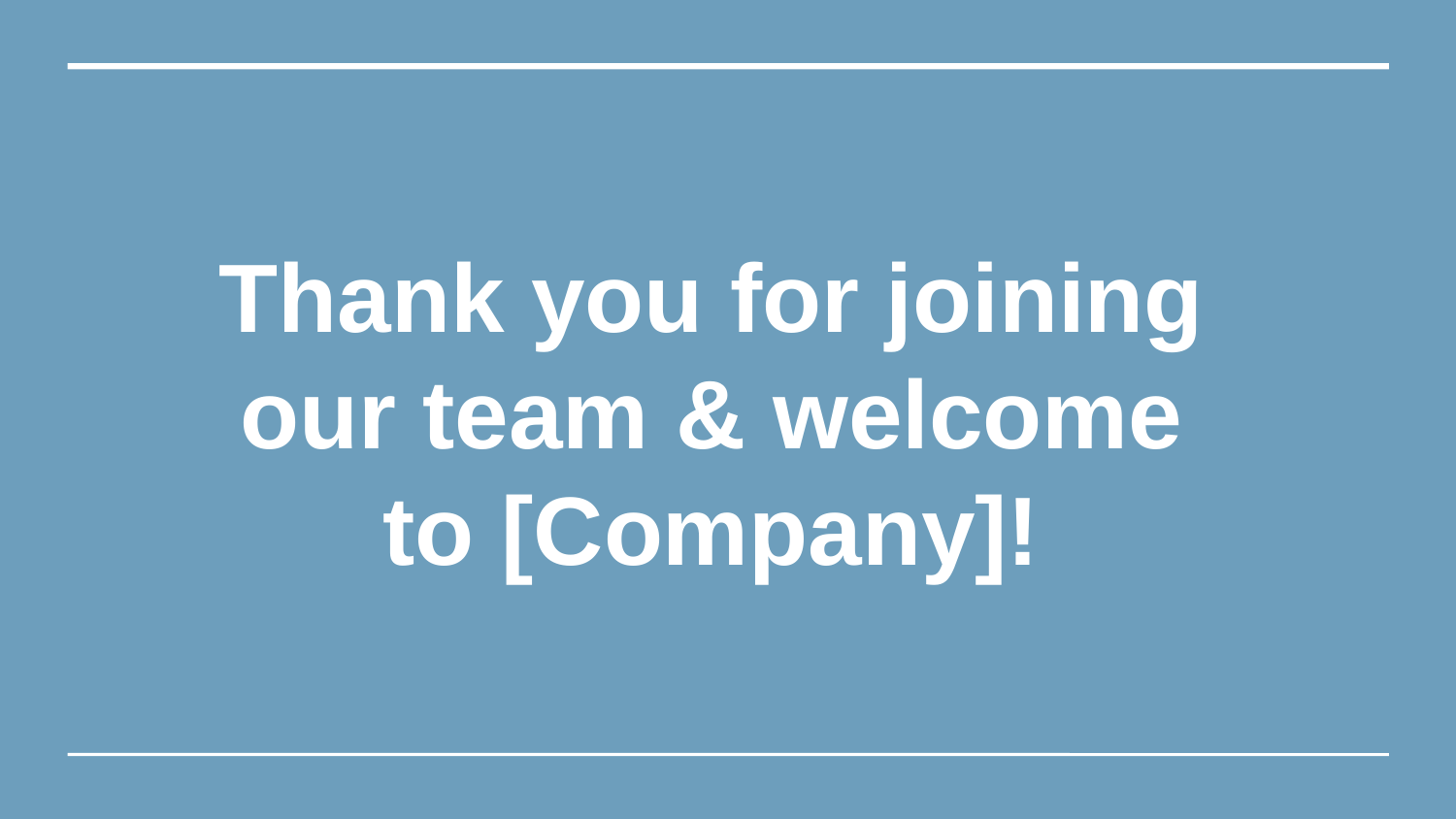

# Thank you for joining our team & welcome to [Company]!